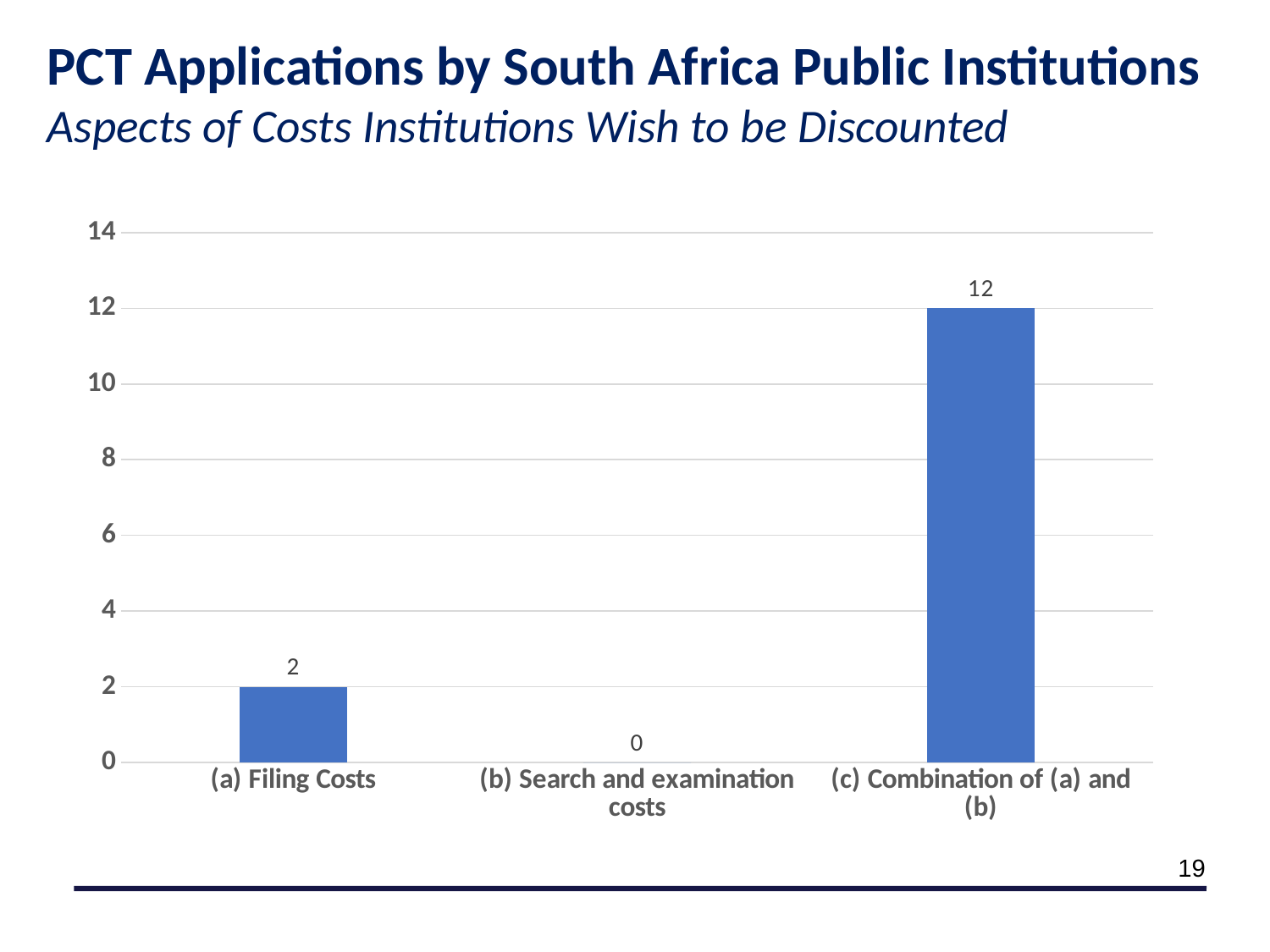

PCT Applications by South Africa Public Institutions
Aspects of Costs Institutions Wish to be Discounted

### Chart

| Category |  |
|---|---|
| (a) Filing Costs | 2.0 |
| (b) Search and examination costs | 0.0 |
| (c) Combination of (a) and (b) | 12.0 |